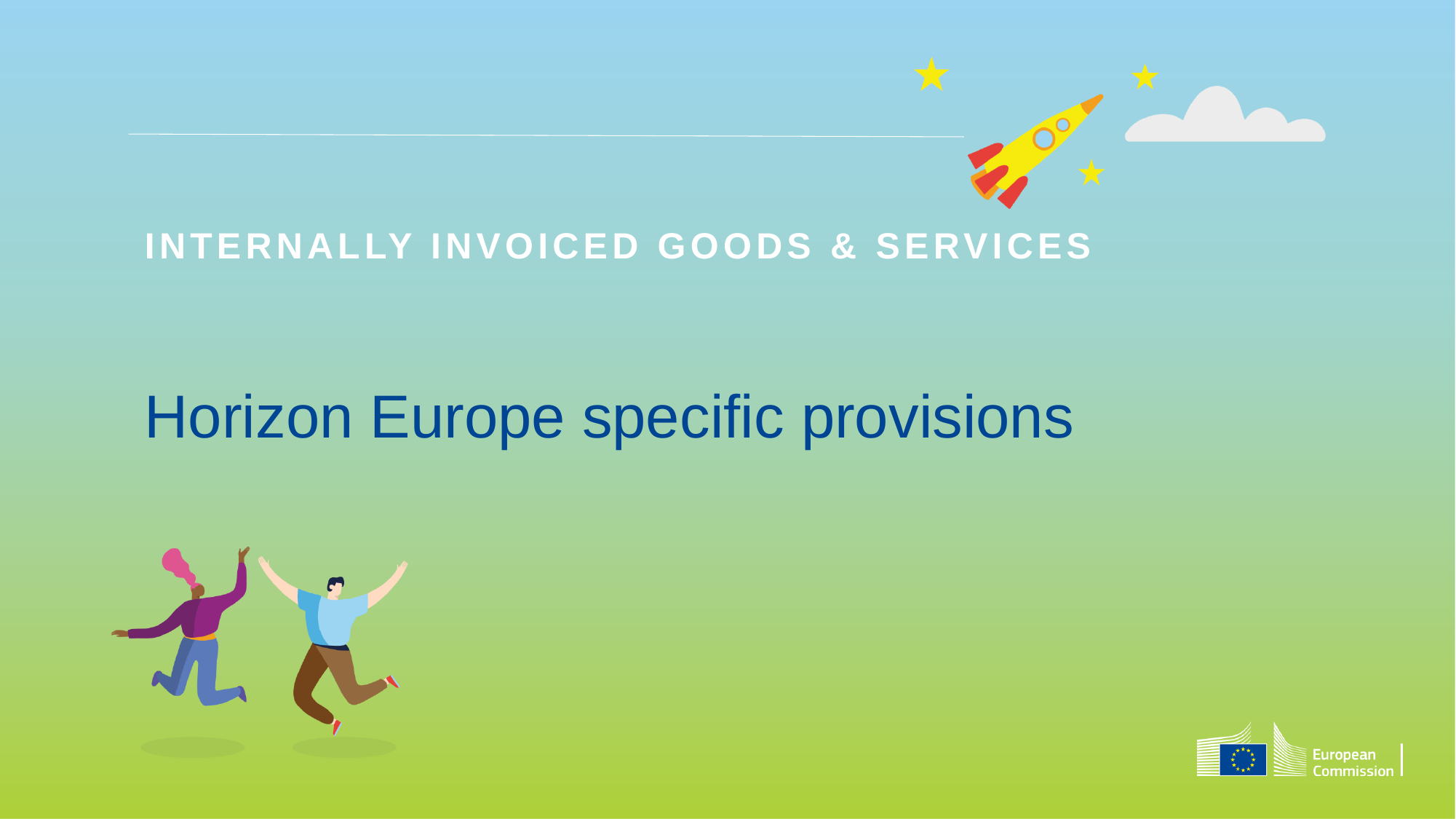

Internally invoiced goods & services
# Horizon Europe specific provisions